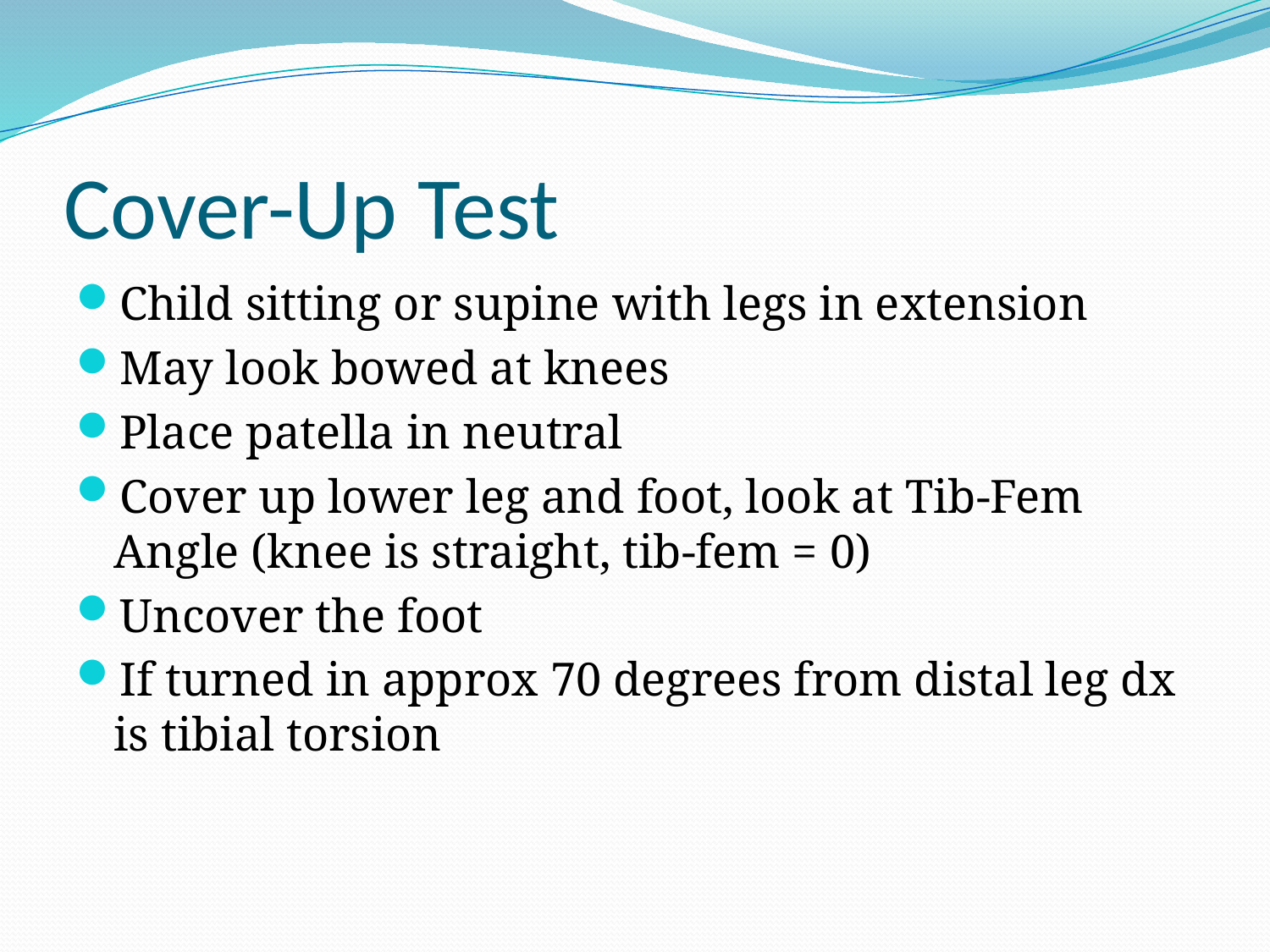

# Cover-Up Test
Child sitting or supine with legs in extension
May look bowed at knees
Place patella in neutral
Cover up lower leg and foot, look at Tib-Fem Angle (knee is straight, tib-fem = 0)
Uncover the foot
If turned in approx 70 degrees from distal leg dx is tibial torsion